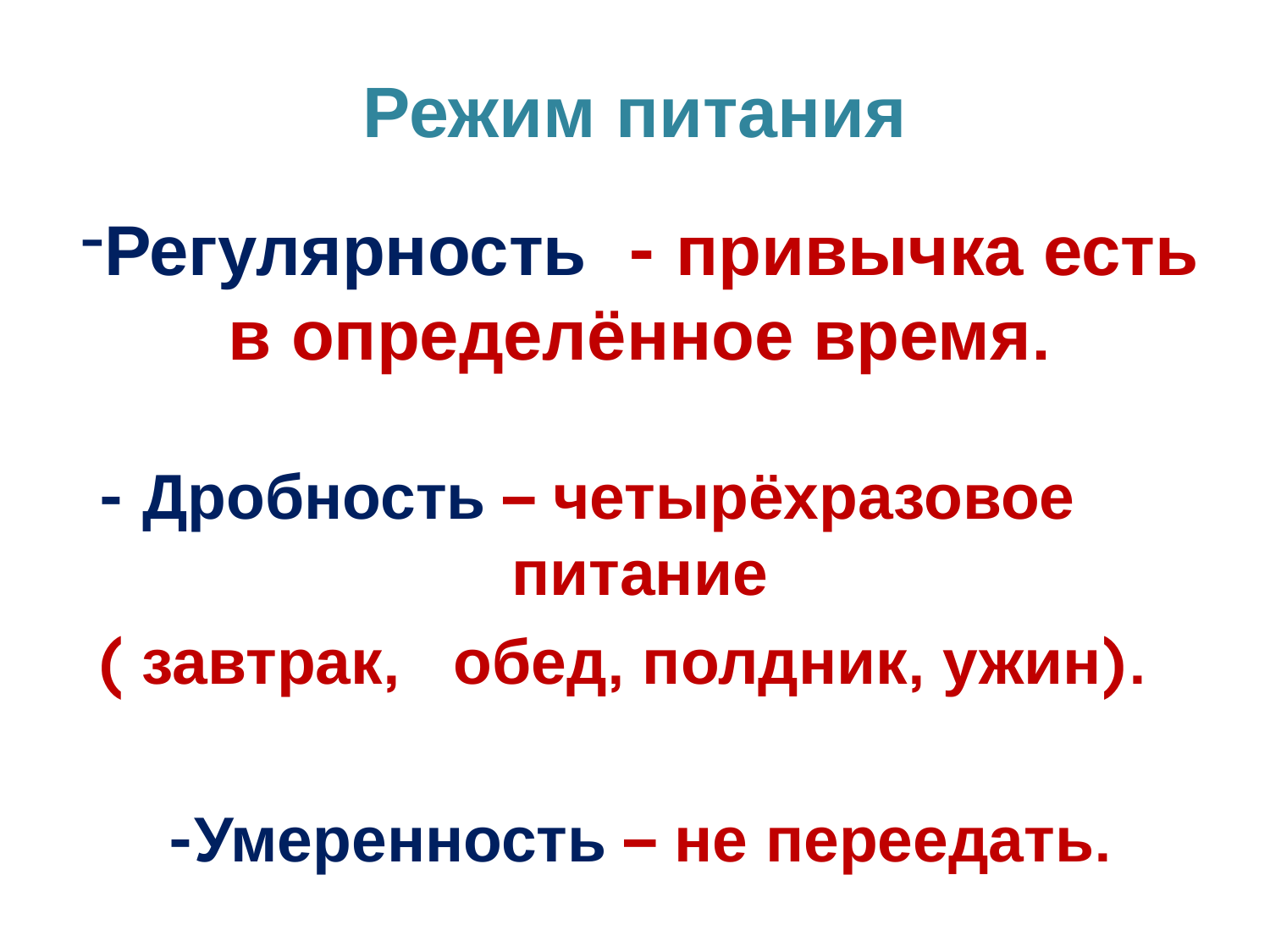

# Режим питания
Регулярность  - привычка есть в определённое время.

 - Дробность – четырёхразовое        питание
 ( завтрак,   обед, полдник, ужин).

-Умеренность – не переедать.